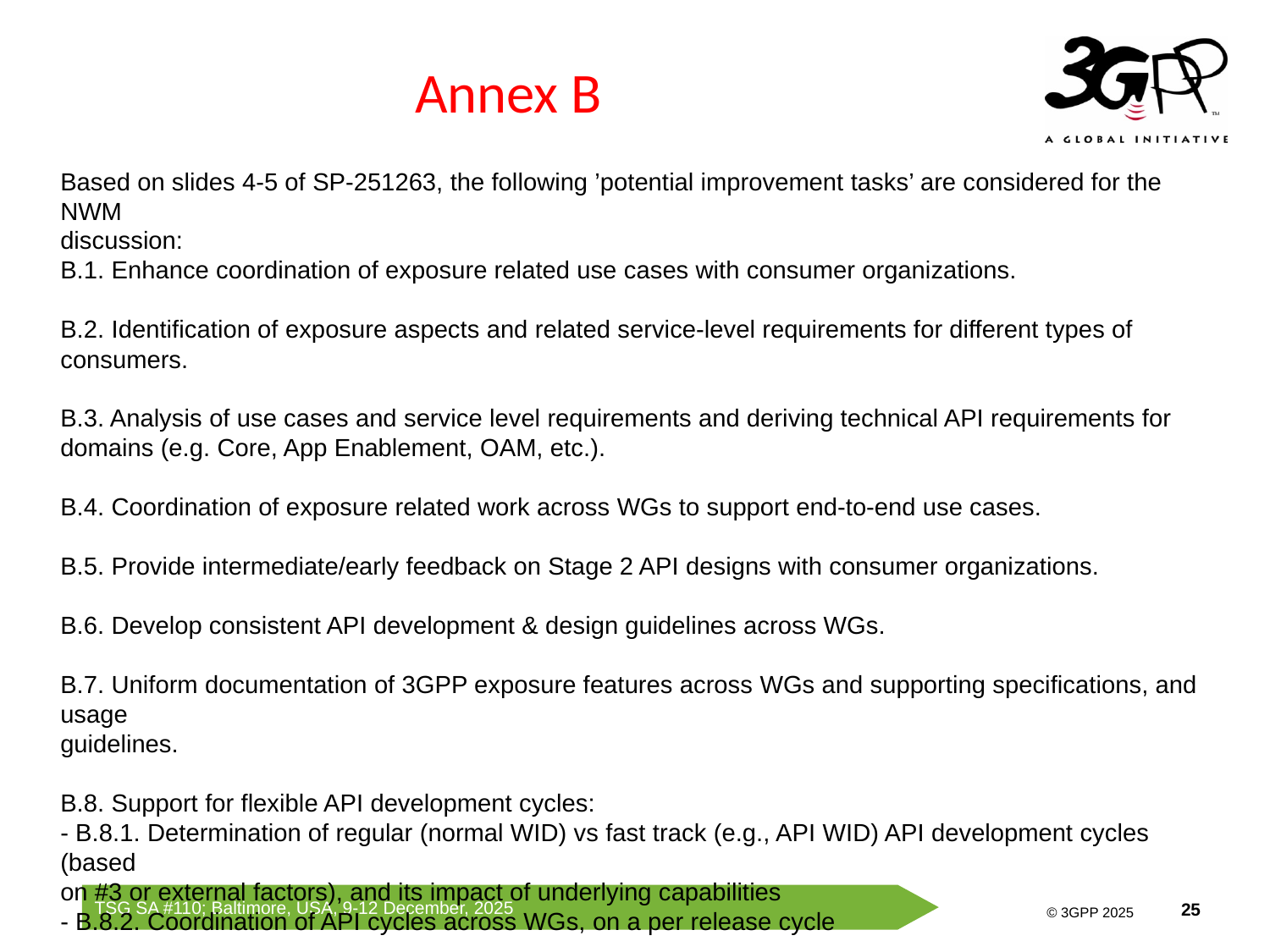

# Annex B
Based on slides 4-5 of SP-251263, the following ’potential improvement tasks’ are considered for the NWM
discussion:
B.1. Enhance coordination of exposure related use cases with consumer organizations.

B.2. Identification of exposure aspects and related service-level requirements for different types of consumers.

B.3. Analysis of use cases and service level requirements and deriving technical API requirements for
domains (e.g. Core, App Enablement, OAM, etc.).

B.4. Coordination of exposure related work across WGs to support end-to-end use cases.

B.5. Provide intermediate/early feedback on Stage 2 API designs with consumer organizations.

B.6. Develop consistent API development & design guidelines across WGs.

B.7. Uniform documentation of 3GPP exposure features across WGs and supporting specifications, and usage
guidelines.

B.8. Support for flexible API development cycles:
- B.8.1. Determination of regular (normal WID) vs fast track (e.g., API WID) API development cycles (based
on #3 or external factors), and its impact of underlying capabilities
- B.8.2. Coordination of API cycles across WGs, on a per release cycle